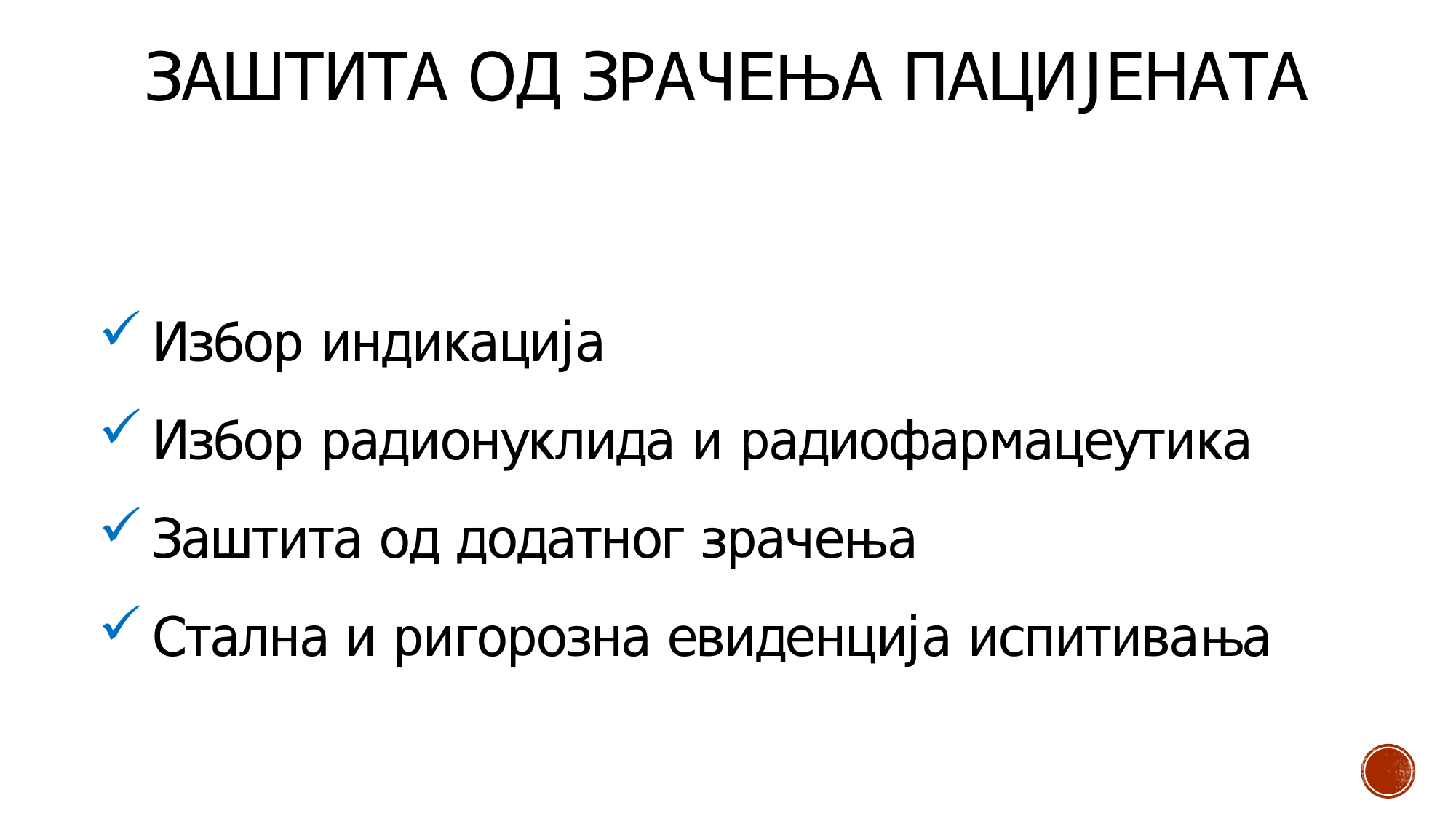

# Заштита од зрачења пацијената

Избор индикација
Избор радионуклида и радиофармацеутика
Заштита од додатног зрачења
Стална и ригорозна евиденција испитивања